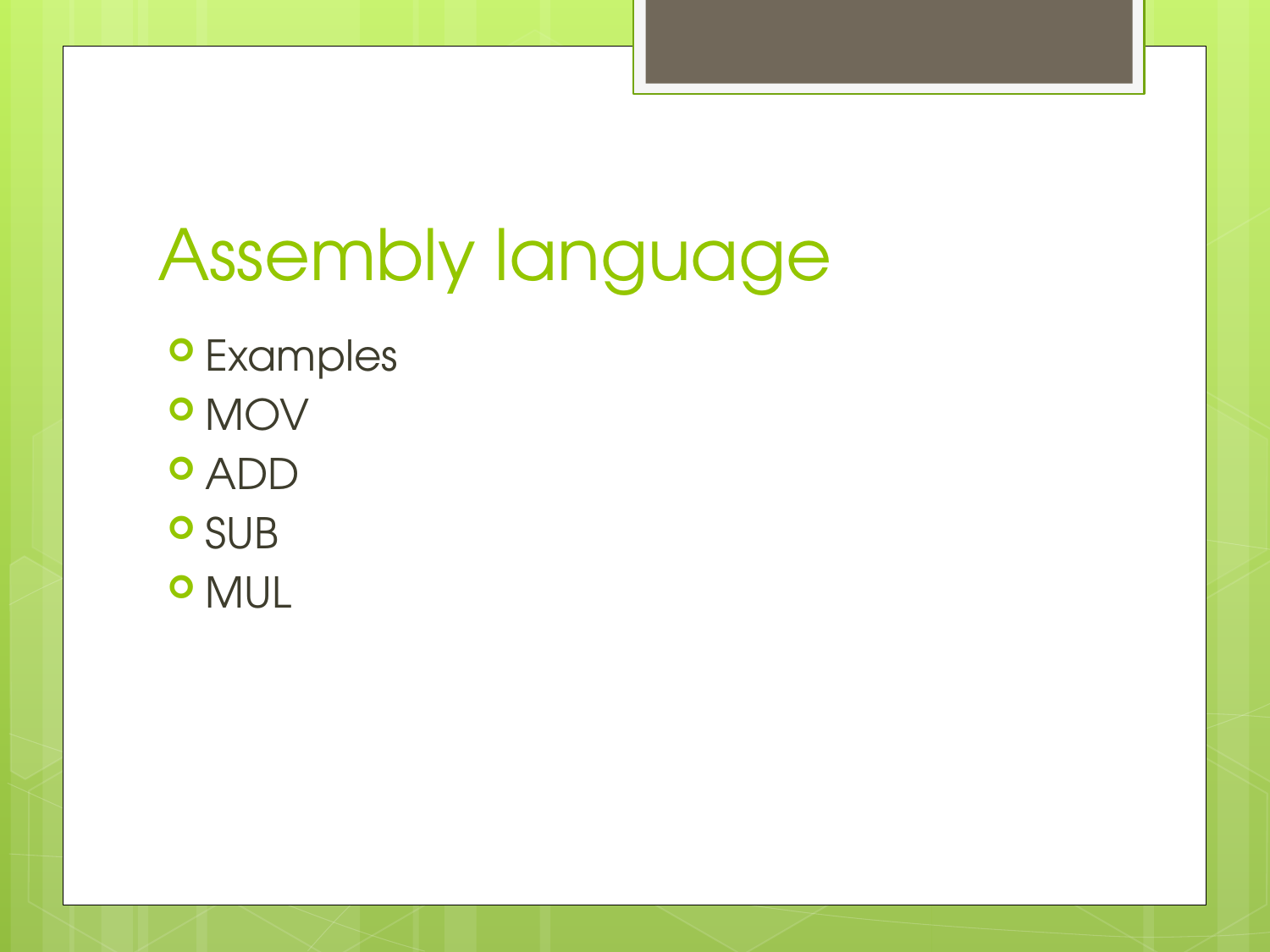

# Assembly language
Examples
MOV
ADD
SUB
MUL